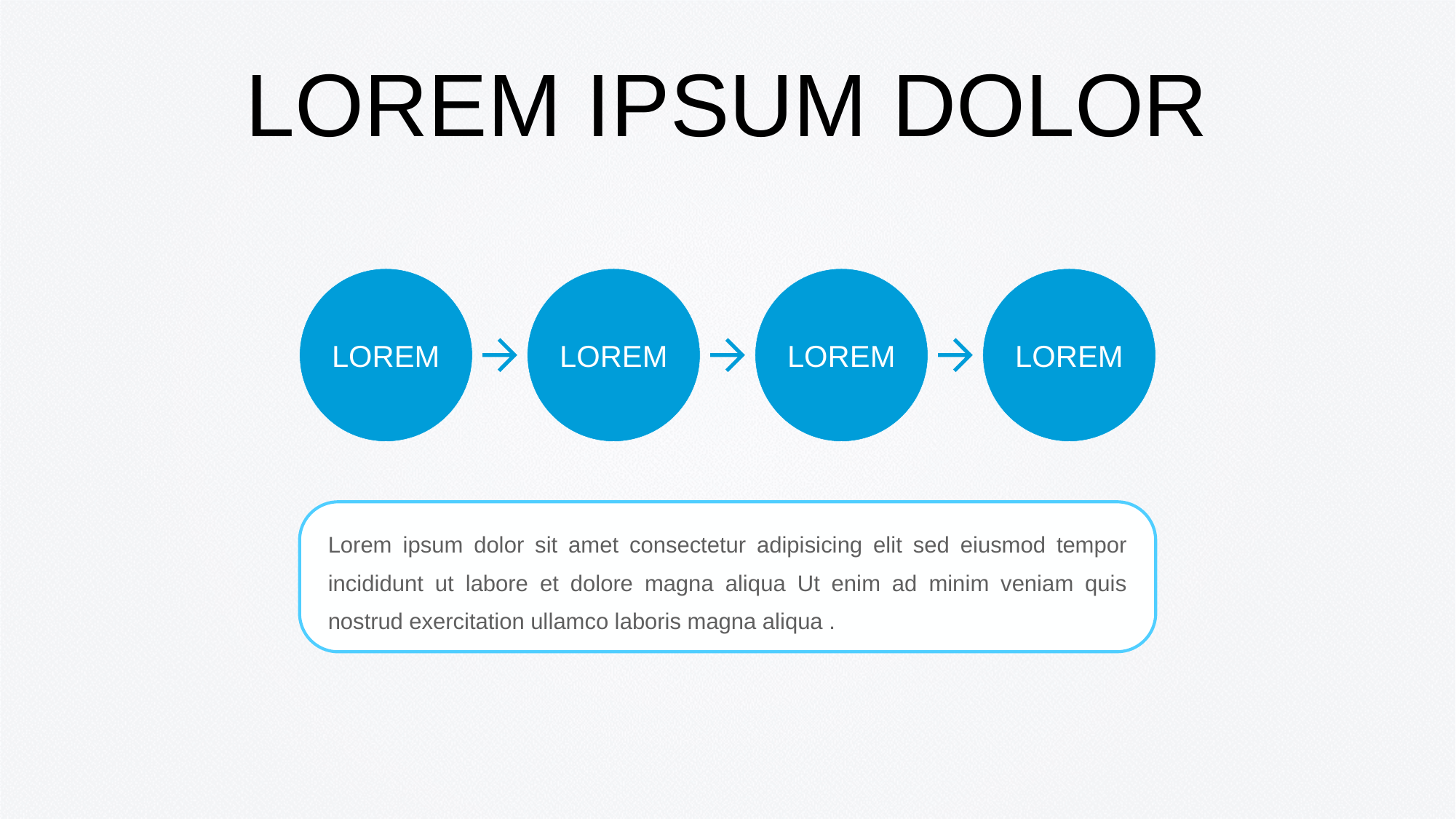

# LOREM IPSUM DOLOR
LOREM
LOREM
LOREM
LOREM

Lorem ipsum dolor sit amet consectetur adipisicing elit sed eiusmod tempor incididunt ut labore et dolore magna aliqua Ut enim ad minim veniam quis nostrud exercitation ullamco laboris magna aliqua .